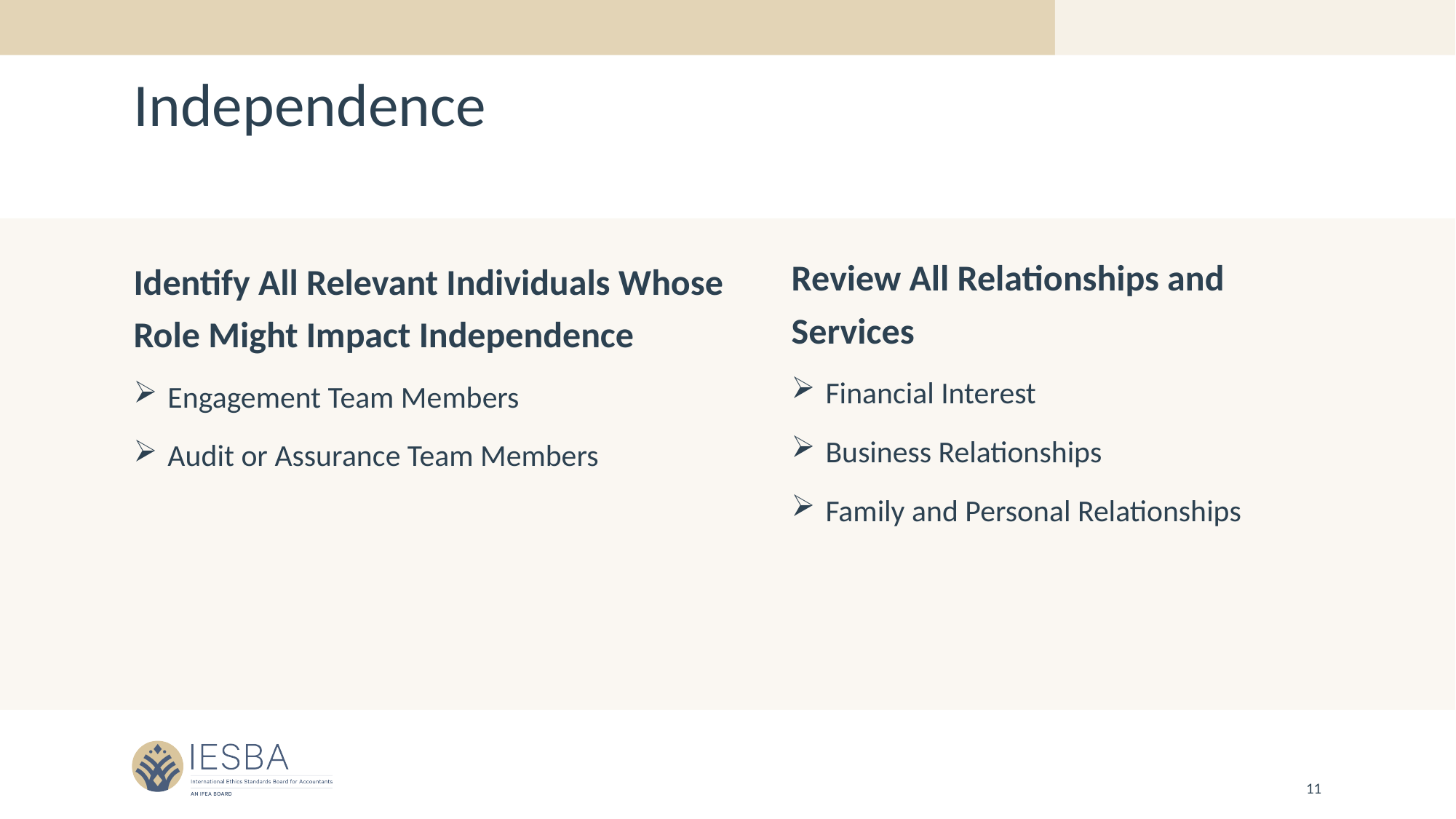

# Independence
Review All Relationships and Services
Financial Interest
Business Relationships
Family and Personal Relationships
Identify All Relevant Individuals Whose Role Might Impact Independence
Engagement Team Members
Audit or Assurance Team Members

11